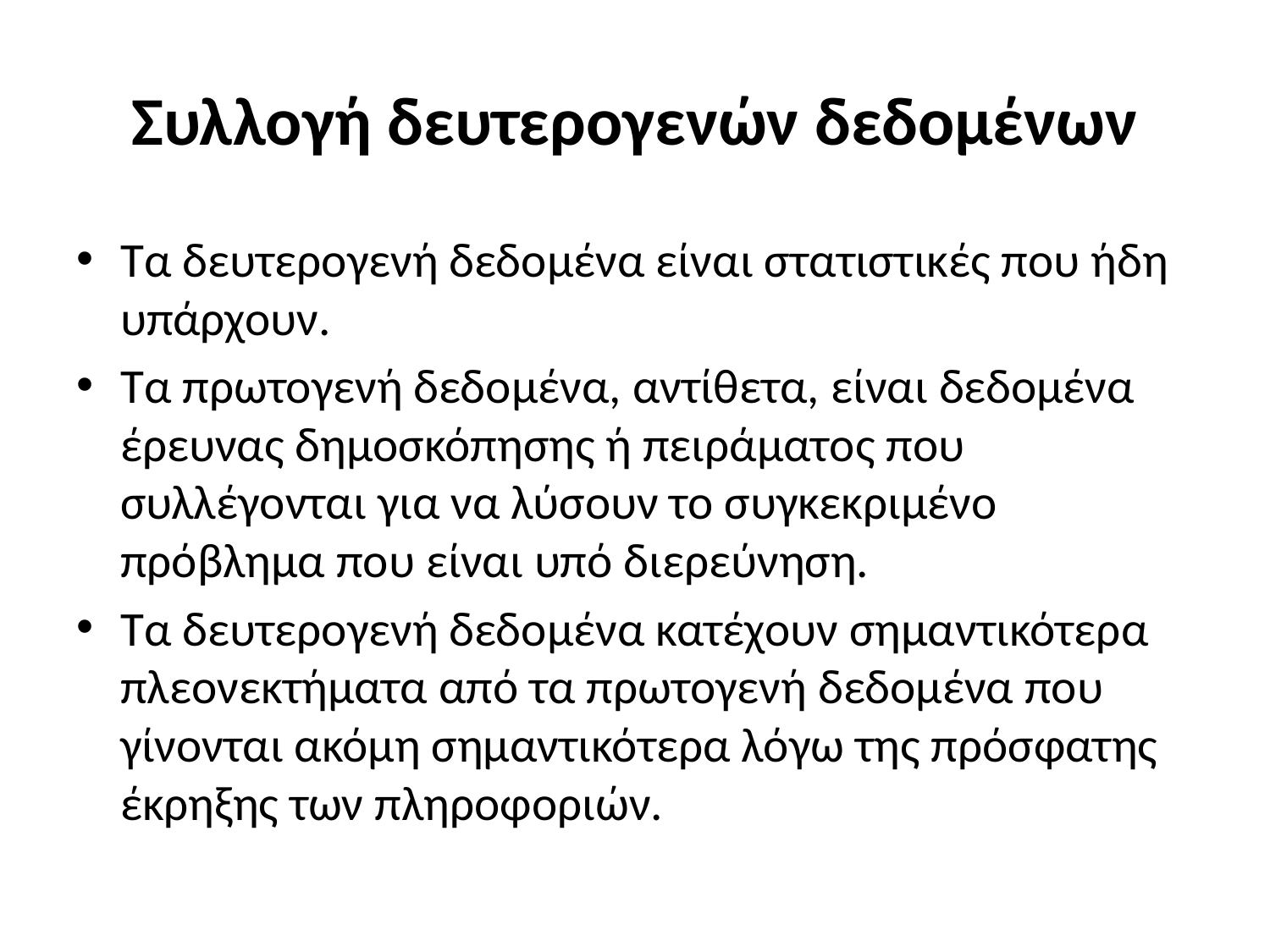

# Συλλογή δευτερογενών δεδομένων
Τα δευτερογενή δεδομένα είναι στατιστικές που ήδη υπάρχουν.
Τα πρωτογενή δεδομένα, αντίθετα, είναι δεδομένα έρευνας δημοσκόπησης ή πειράματος που συλλέγονται για να λύσουν το συγκεκριμένο πρόβλημα που είναι υπό διερεύνηση.
Τα δευτερογενή δεδομένα κατέχουν σημαντικότερα πλεονεκτήματα από τα πρωτογενή δεδομένα που γίνονται ακόμη σημαντικότερα λόγω της πρόσφατης έκρηξης των πληροφοριών.